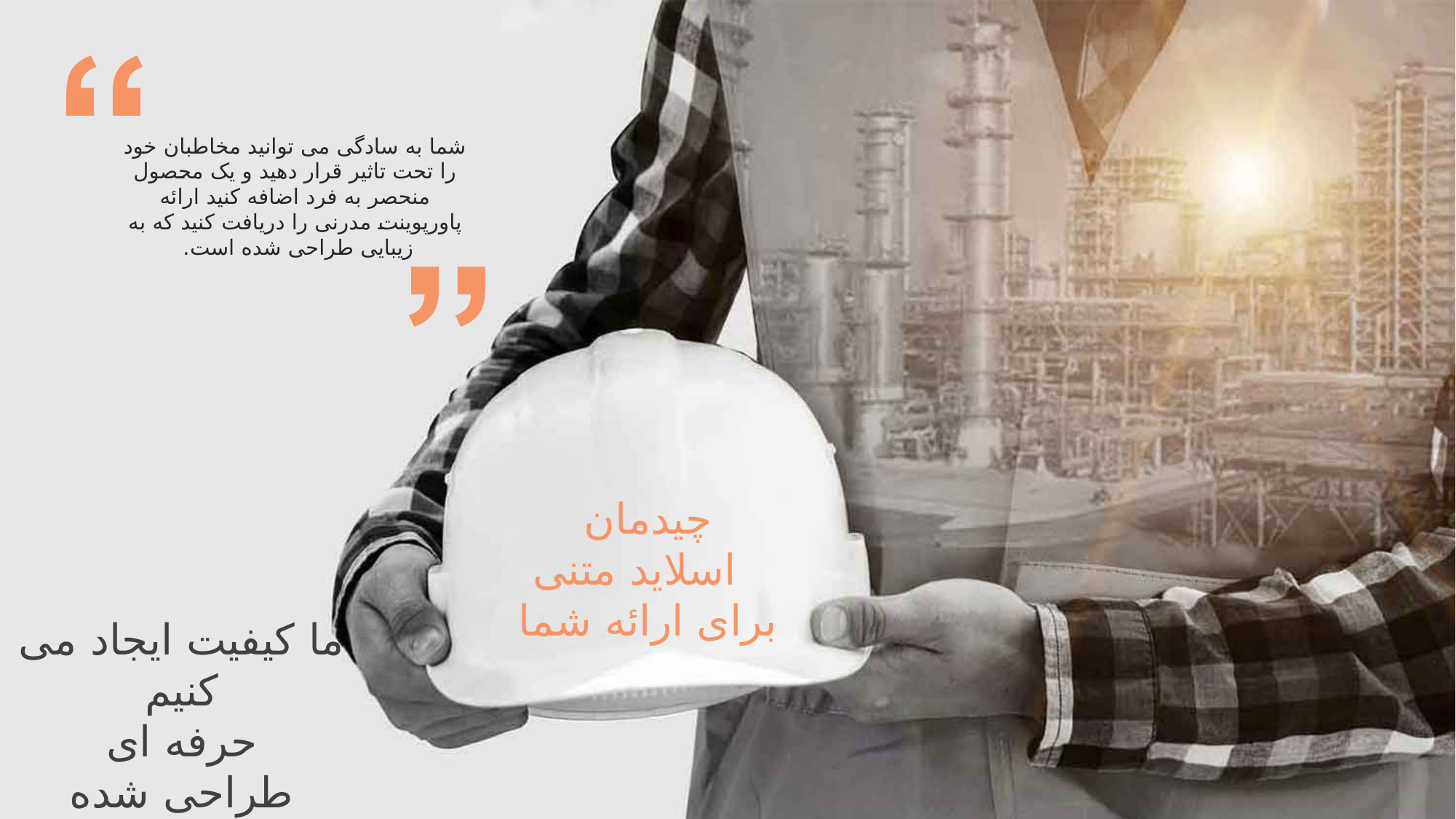

شما به سادگی می توانید مخاطبان خود را تحت تاثیر قرار دهید و یک محصول منحصر به فرد اضافه کنید ارائه پاورپوینت مدرنی را دریافت کنید که به زیبایی طراحی شده است.

چیدمان
  اسلاید متنی
برای ارائه شما
ما کیفیت ایجاد می کنیم
حرفه ای
طراحی شده